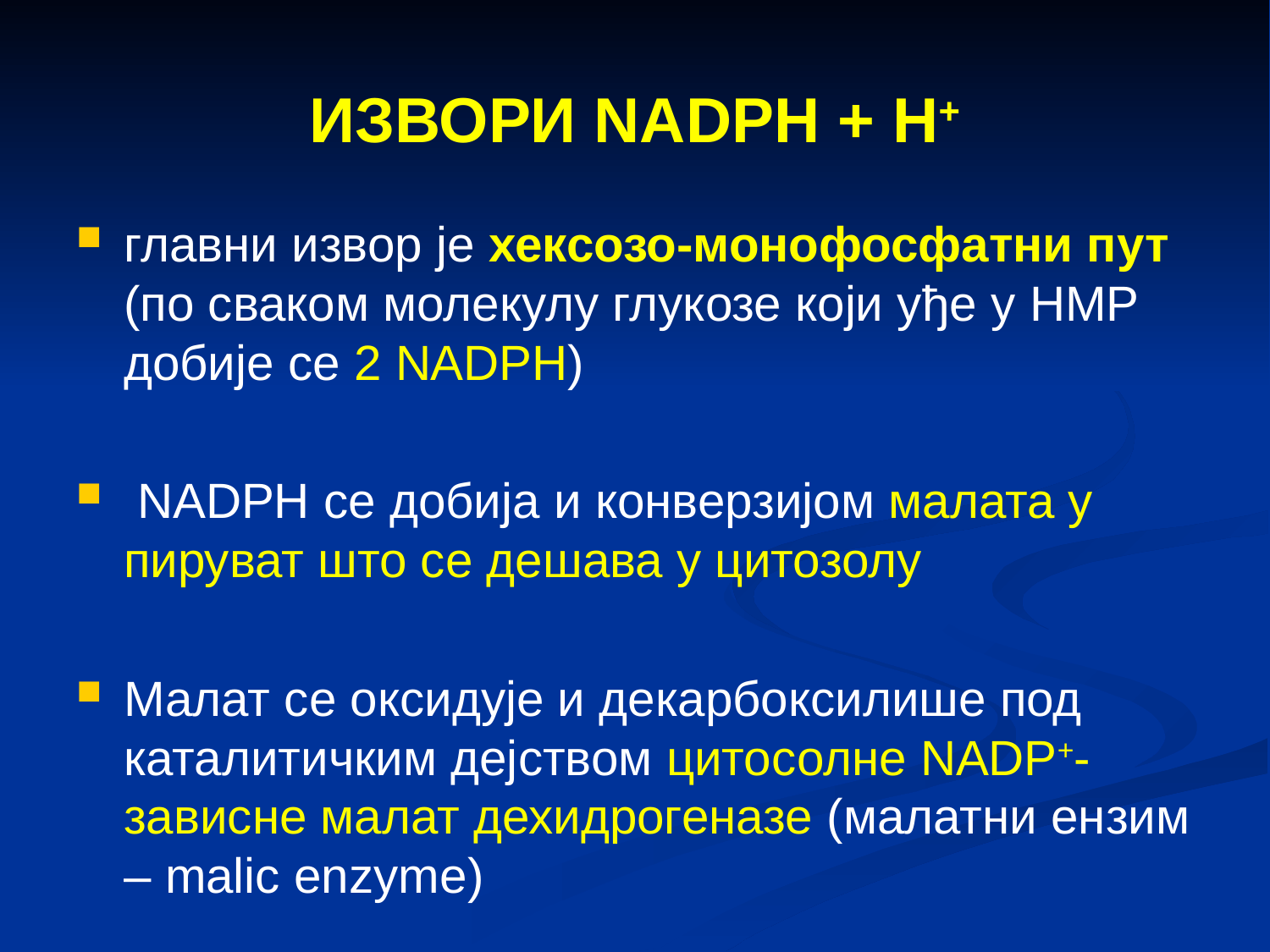

# ИЗВОРИ NADPH + H+
главни извор је хексозо-монофосфатни пут (по сваком молекулу глукозе који уђе у HMP добије се 2 NADPH)

 NADPH се добија и конверзијом малата у пируват што се дешава у цитозолу

Малат се оксидује и декарбоксилише под каталитичким дејством цитосолне NADP+-зависне малат дехидрогеназе (малатни ензим – malic enzyme)